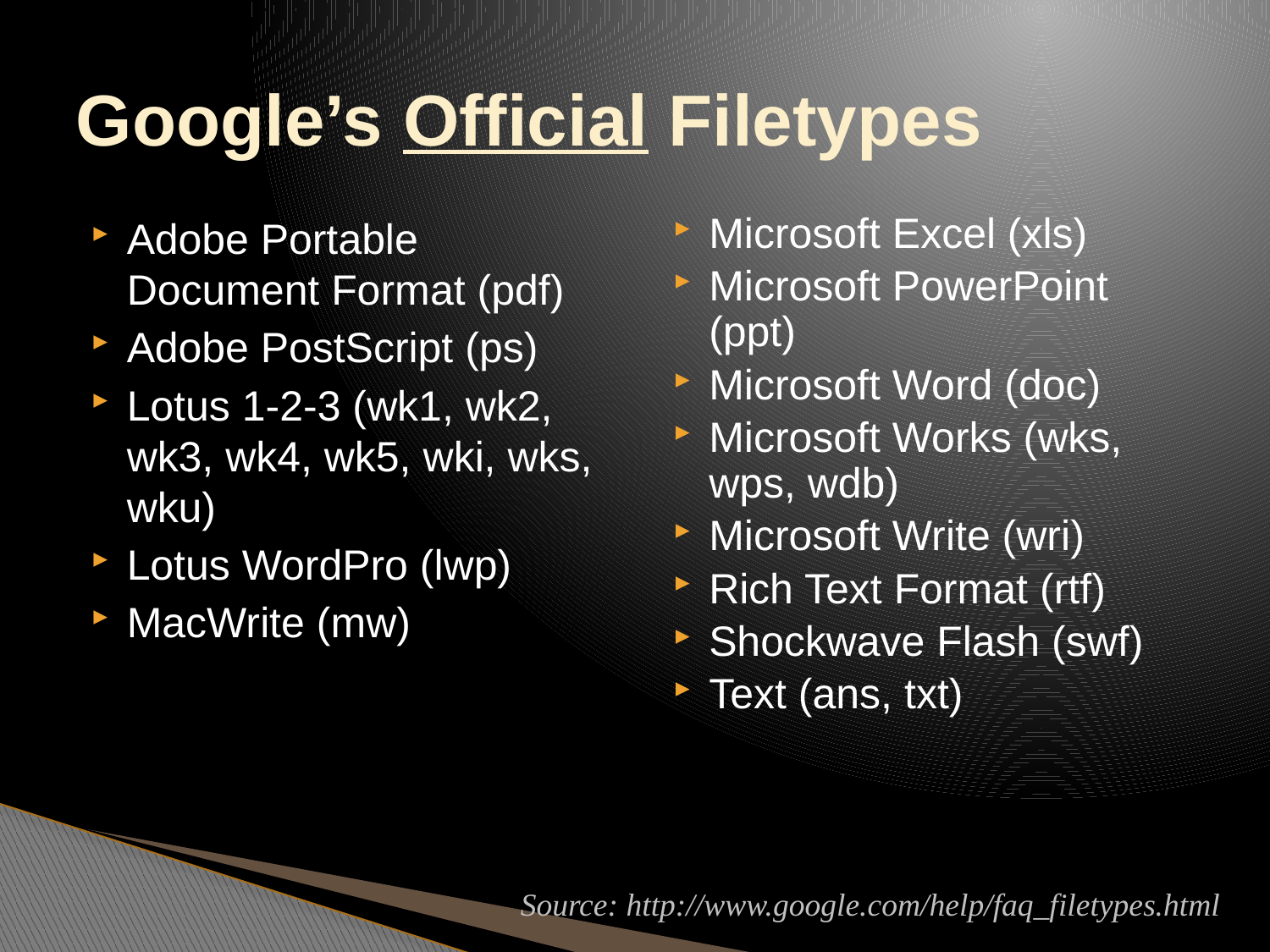

# Google’s Official Filetypes
Adobe Portable Document Format (pdf)
Adobe PostScript (ps)
Lotus 1-2-3 (wk1, wk2, wk3, wk4, wk5, wki, wks, wku)
Lotus WordPro (lwp)
MacWrite (mw)
Microsoft Excel (xls)
Microsoft PowerPoint (ppt)
Microsoft Word (doc)
Microsoft Works (wks, wps, wdb)
Microsoft Write (wri)
Rich Text Format (rtf)
Shockwave Flash (swf)
Text (ans, txt)
Source: http://www.google.com/help/faq_filetypes.html